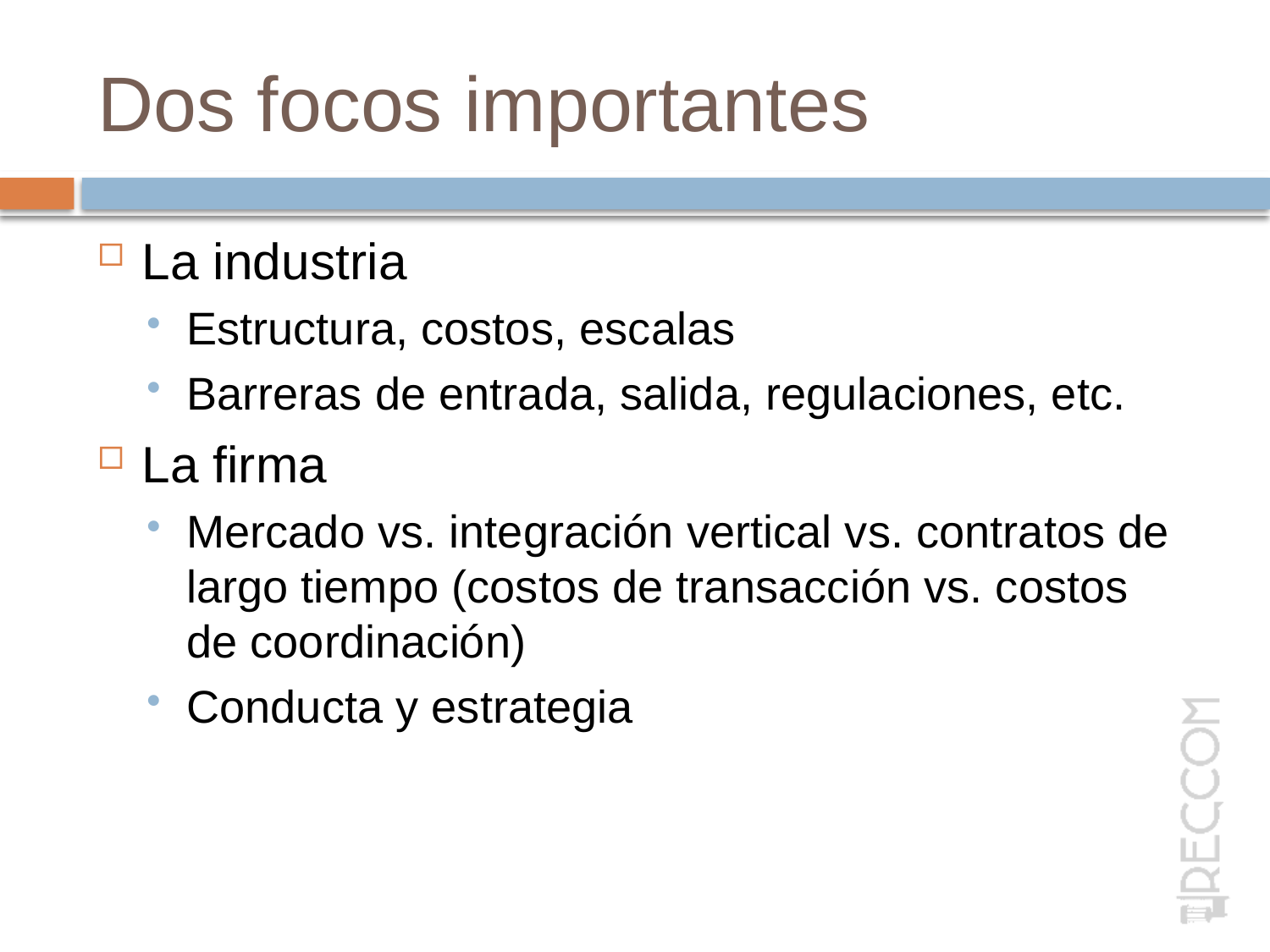

# Dos focos importantes
La industria
Estructura, costos, escalas
Barreras de entrada, salida, regulaciones, etc.
La firma
Mercado vs. integración vertical vs. contratos de largo tiempo (costos de transacción vs. costos de coordinación)
Conducta y estrategia